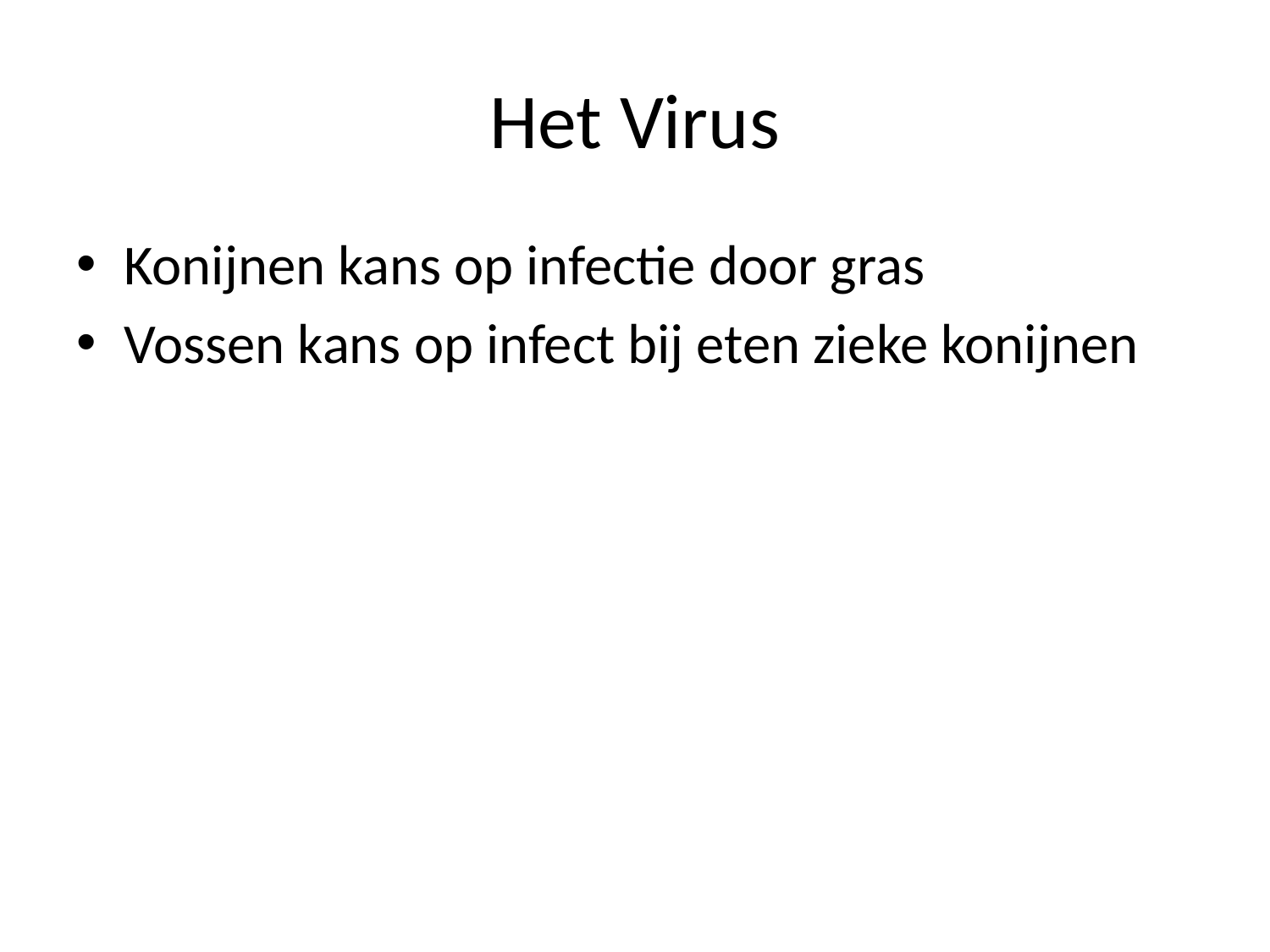

# Het Virus
Konijnen kans op infectie door gras
Vossen kans op infect bij eten zieke konijnen